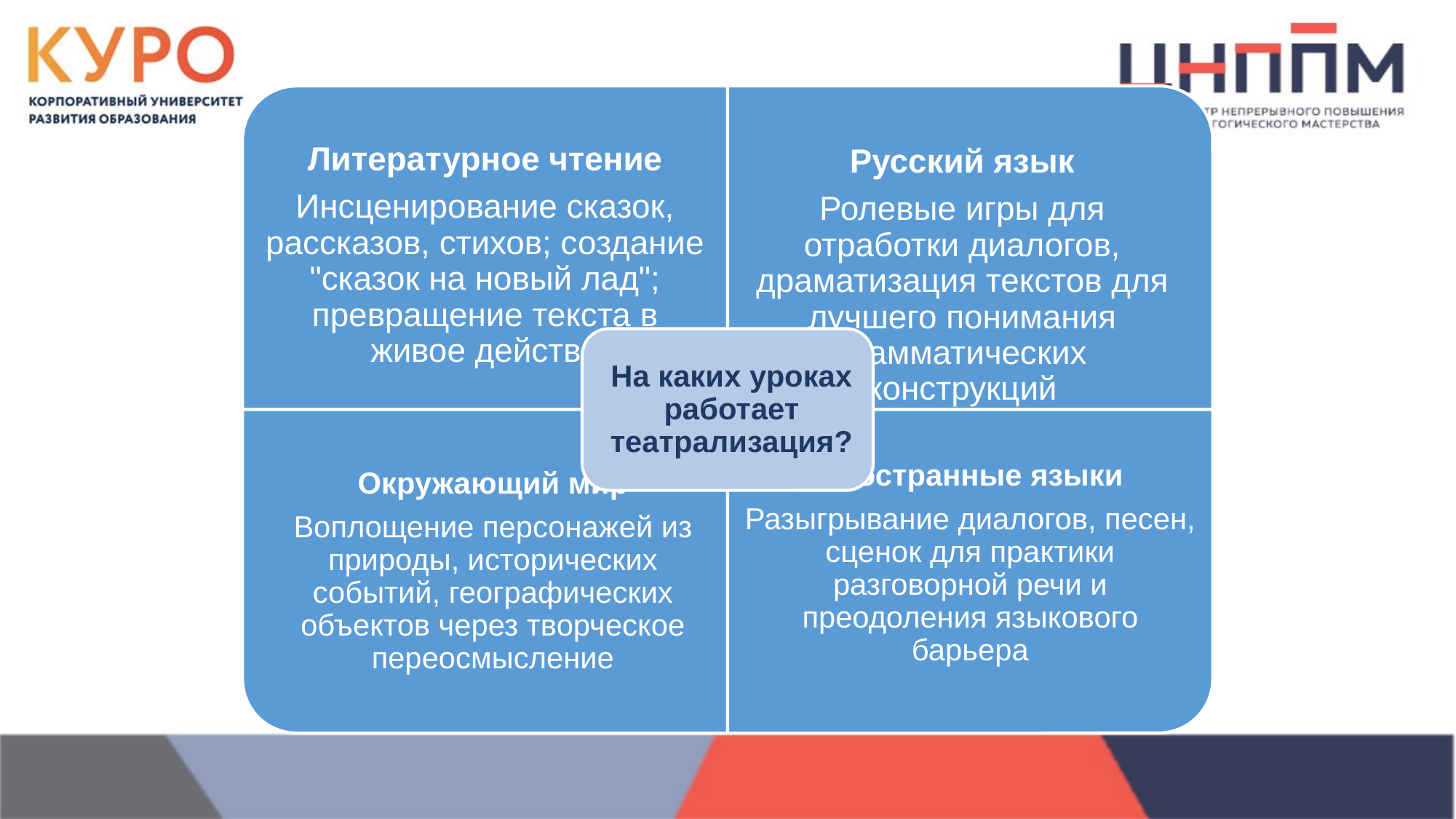

Литературное чтение
Инсценирование сказок, рассказов, стихов; создание "сказок на новый лад"; превращение текста в живое действо

Русский язык
Ролевые игры для отработки диалогов, драматизация текстов для лучшего понимания грамматических конструкций
Окружающий мир
Воплощение персонажей из природы, исторических событий, географических объектов через творческое переосмысление
Иностранные языки
Разыгрывание диалогов, песен, сценок для практики разговорной речи и преодоления языкового барьера
На каких уроках работает театрализация?
На каких уроках работает театрализация?